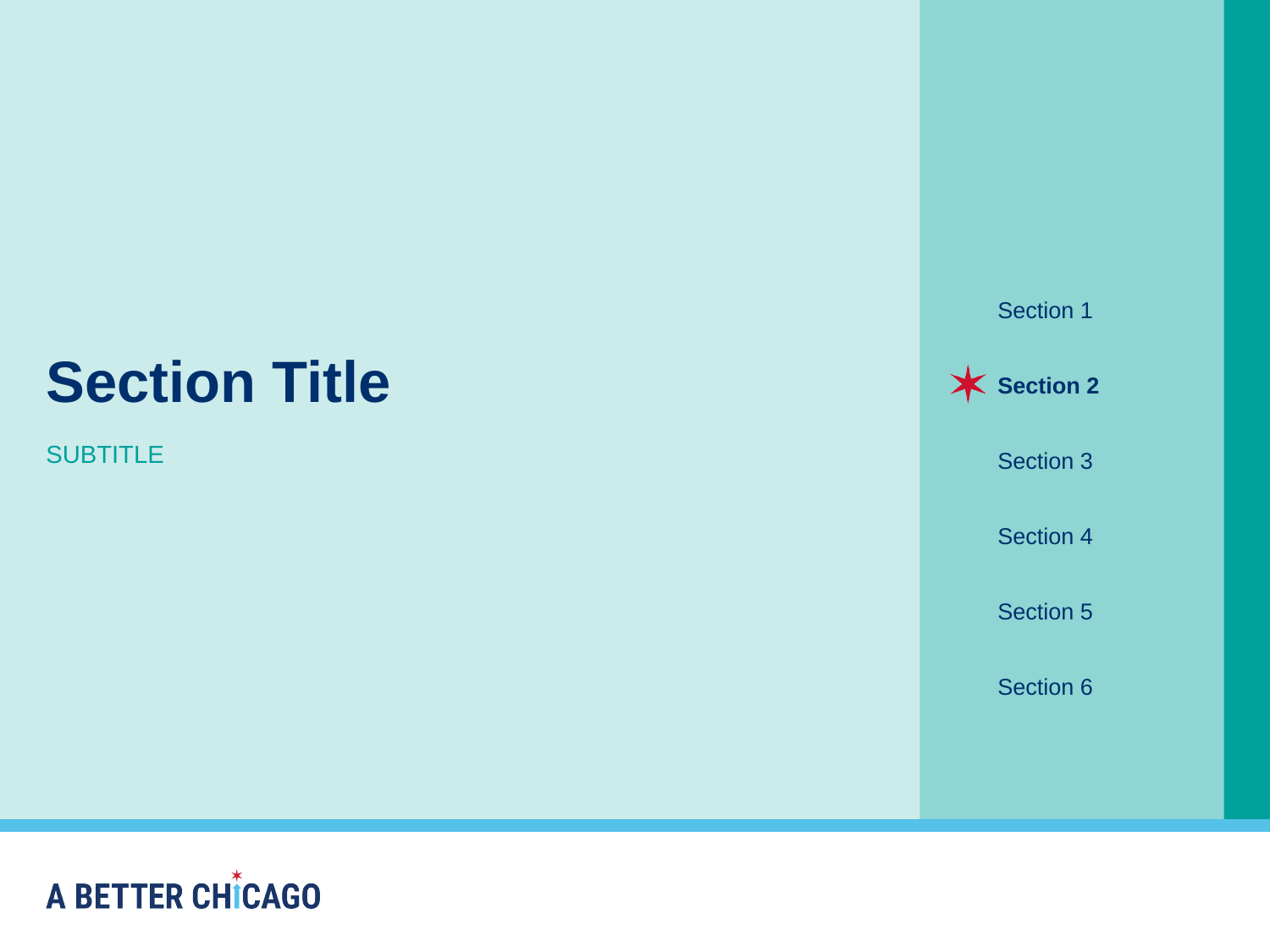

# Section Title
Section 1
Section 2
subtitle
Section 3
Section 4
Section 5
Section 6